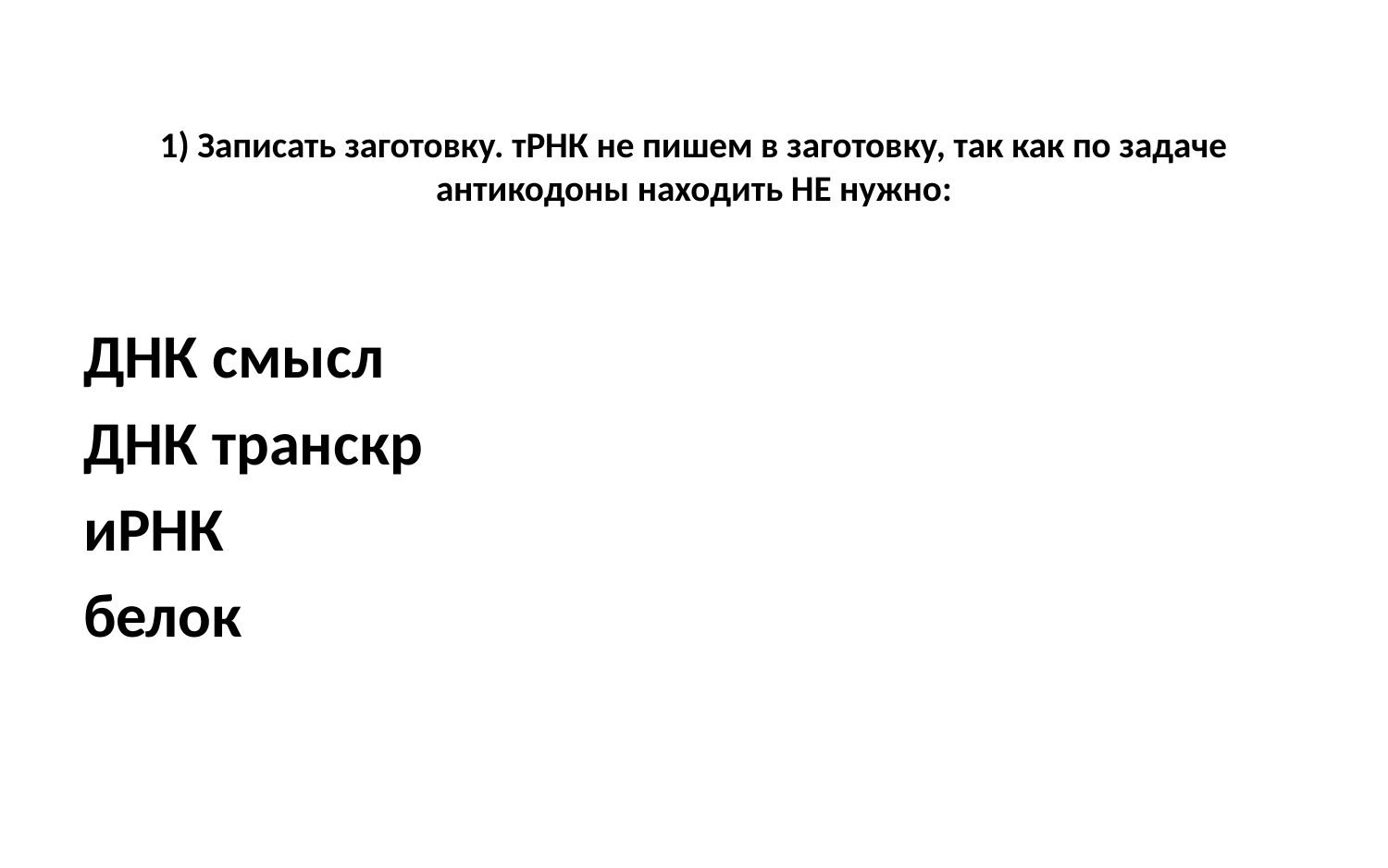

# 1) Записать заготовку. тРНК не пишем в заготовку, так как по задаче антикодоны находить НЕ нужно:
ДНК смысл
ДНК транскр
иРНК
белок